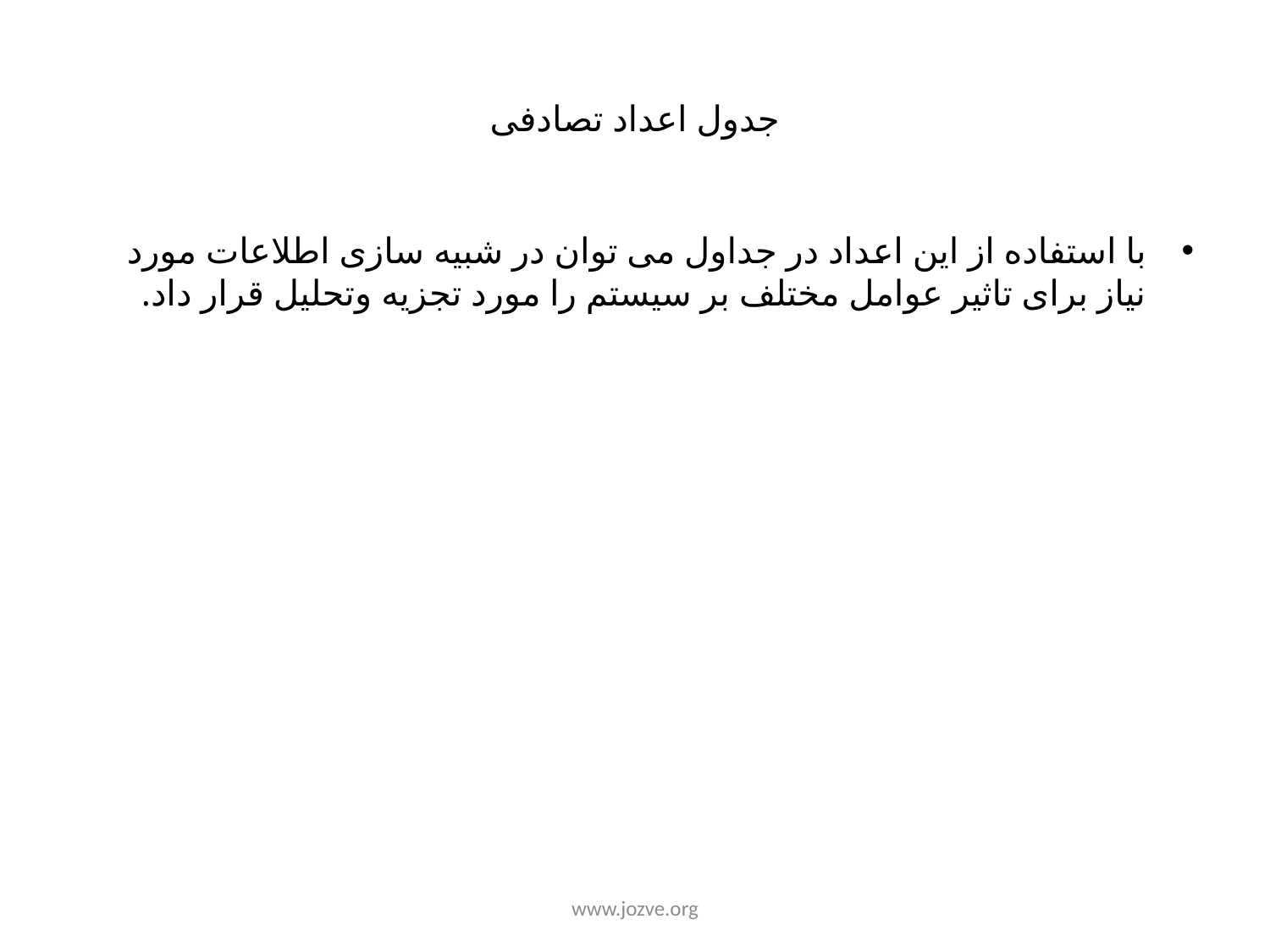

# جدول اعداد تصادفی
با استفاده از این اعداد در جداول می توان در شبیه سازی اطلاعات مورد نیاز برای تاثیر عوامل مختلف بر سیستم را مورد تجزیه وتحلیل قرار داد.
www.jozve.org